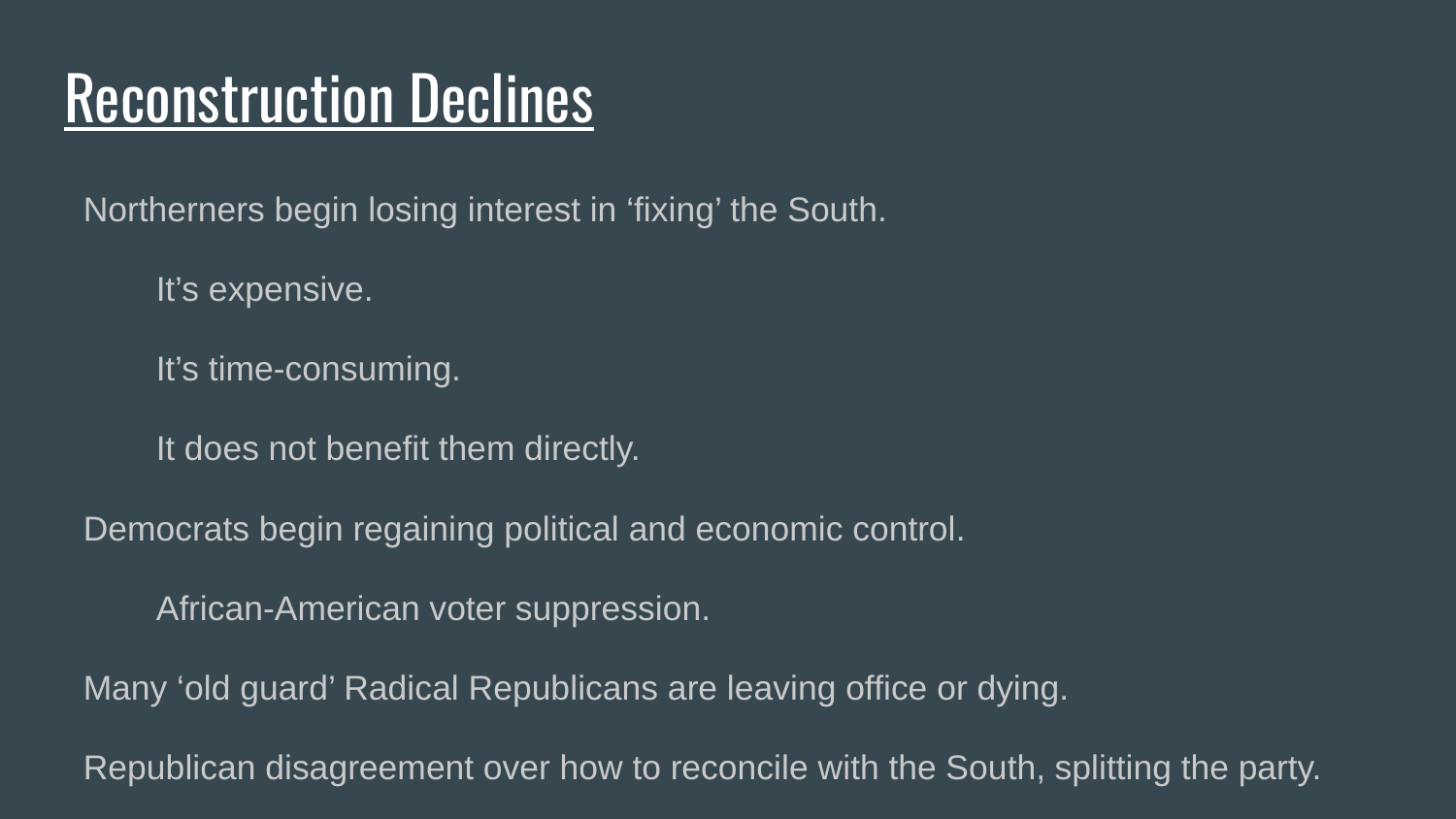

# Reconstruction Declines
Northerners begin losing interest in ‘fixing’ the South.
It’s expensive.
It’s time-consuming.
It does not benefit them directly.
Democrats begin regaining political and economic control.
African-American voter suppression.
Many ‘old guard’ Radical Republicans are leaving office or dying.
Republican disagreement over how to reconcile with the South, splitting the party.
Racial prejudice is still extremely strong, no swift social change like was hoped.
KKK and other terrorist groups play a large part here.
Southerners very loudly protest ‘bayonet rule’, the use of the military to support Reconstruction governments.